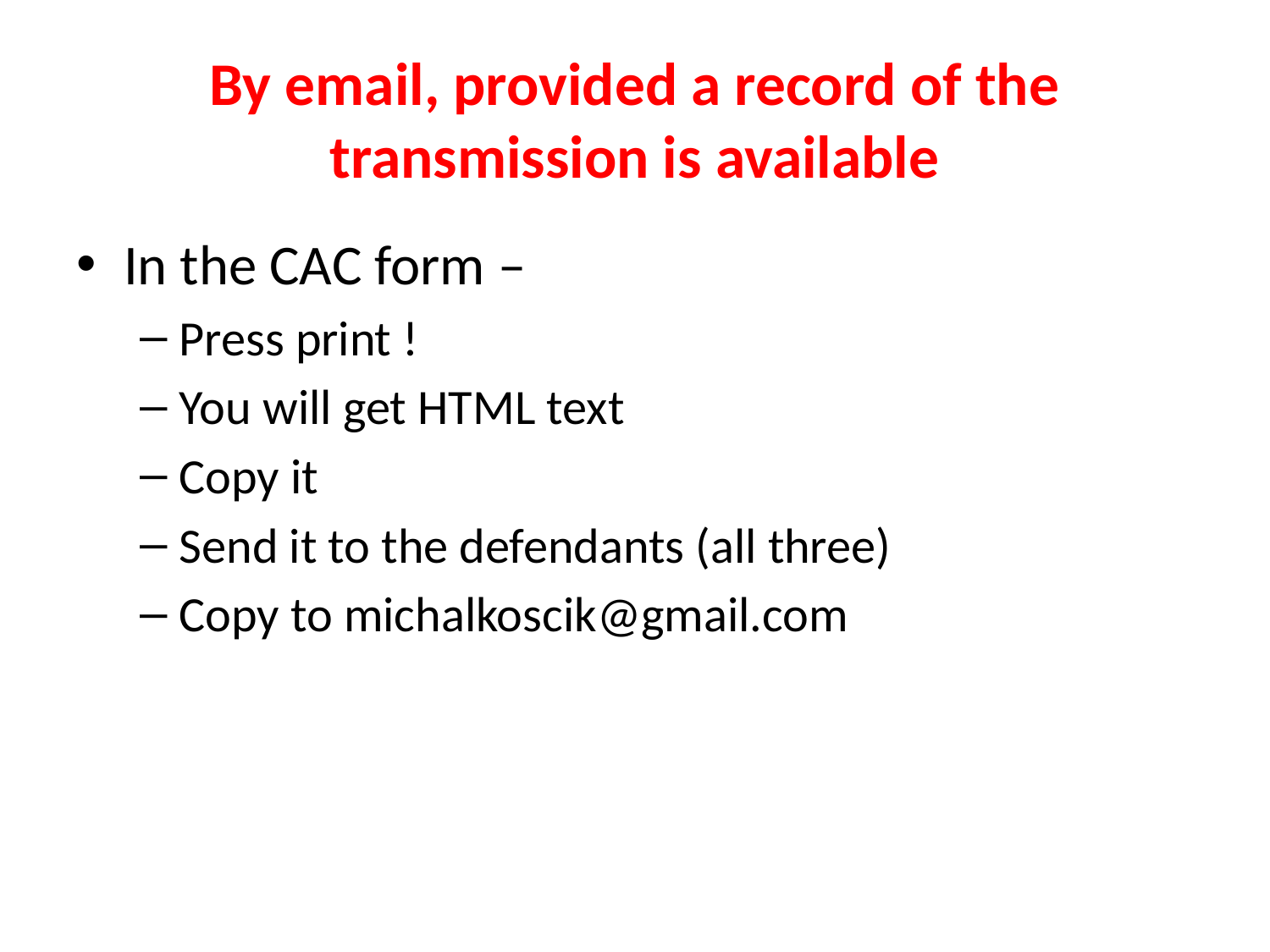

# By email, provided a record of the transmission is available
In the CAC form –
Press print !
You will get HTML text
Copy it
Send it to the defendants (all three)
Copy to michalkoscik@gmail.com